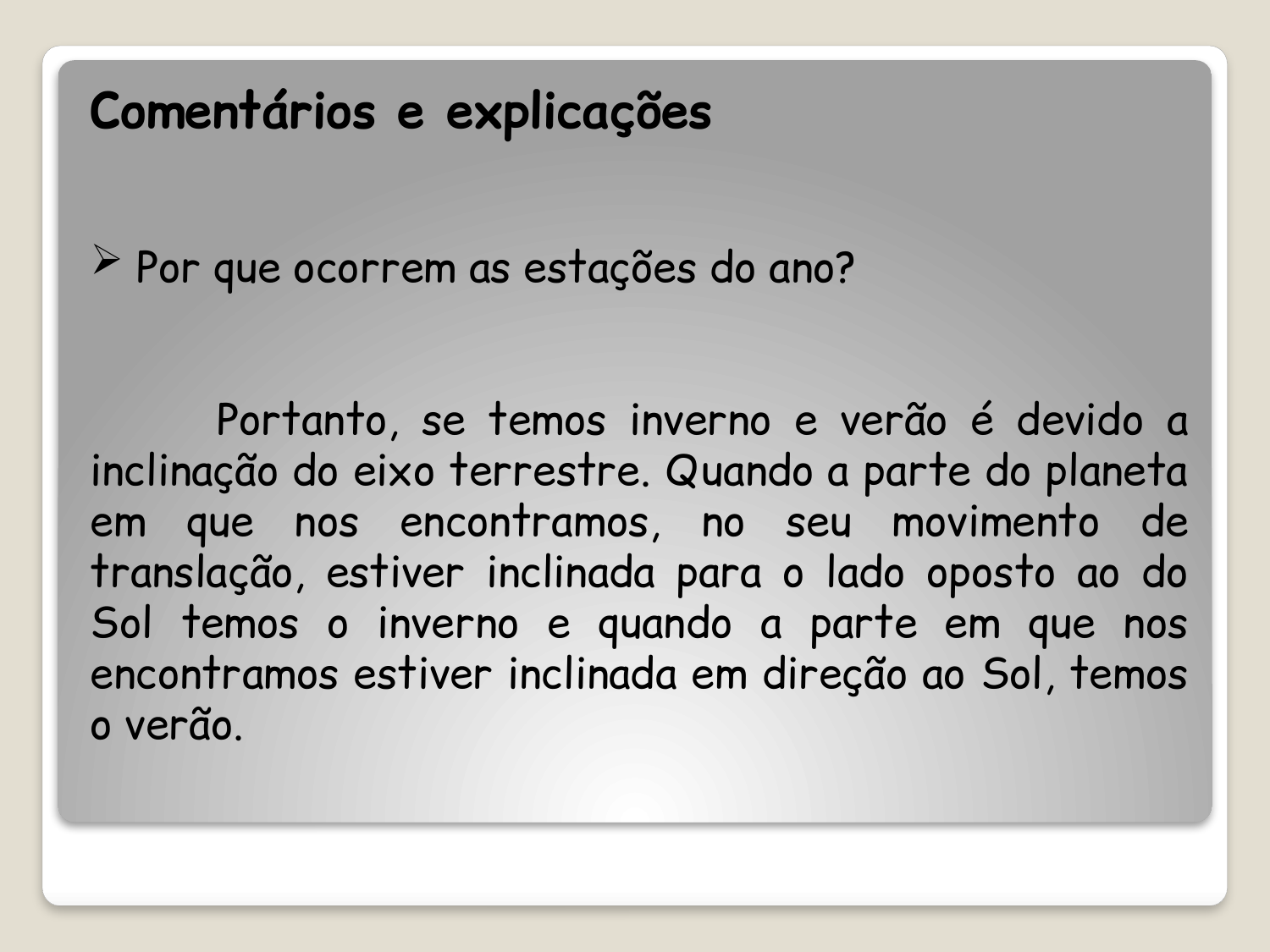

Comentários e explicações

 Por que ocorrem as estações do ano?

	Portanto, se temos inverno e verão é devido a inclinação do eixo terrestre. Quando a parte do planeta em que nos encontramos, no seu movimento de translação, estiver inclinada para o lado oposto ao do Sol temos o inverno e quando a parte em que nos encontramos estiver inclinada em direção ao Sol, temos o verão.